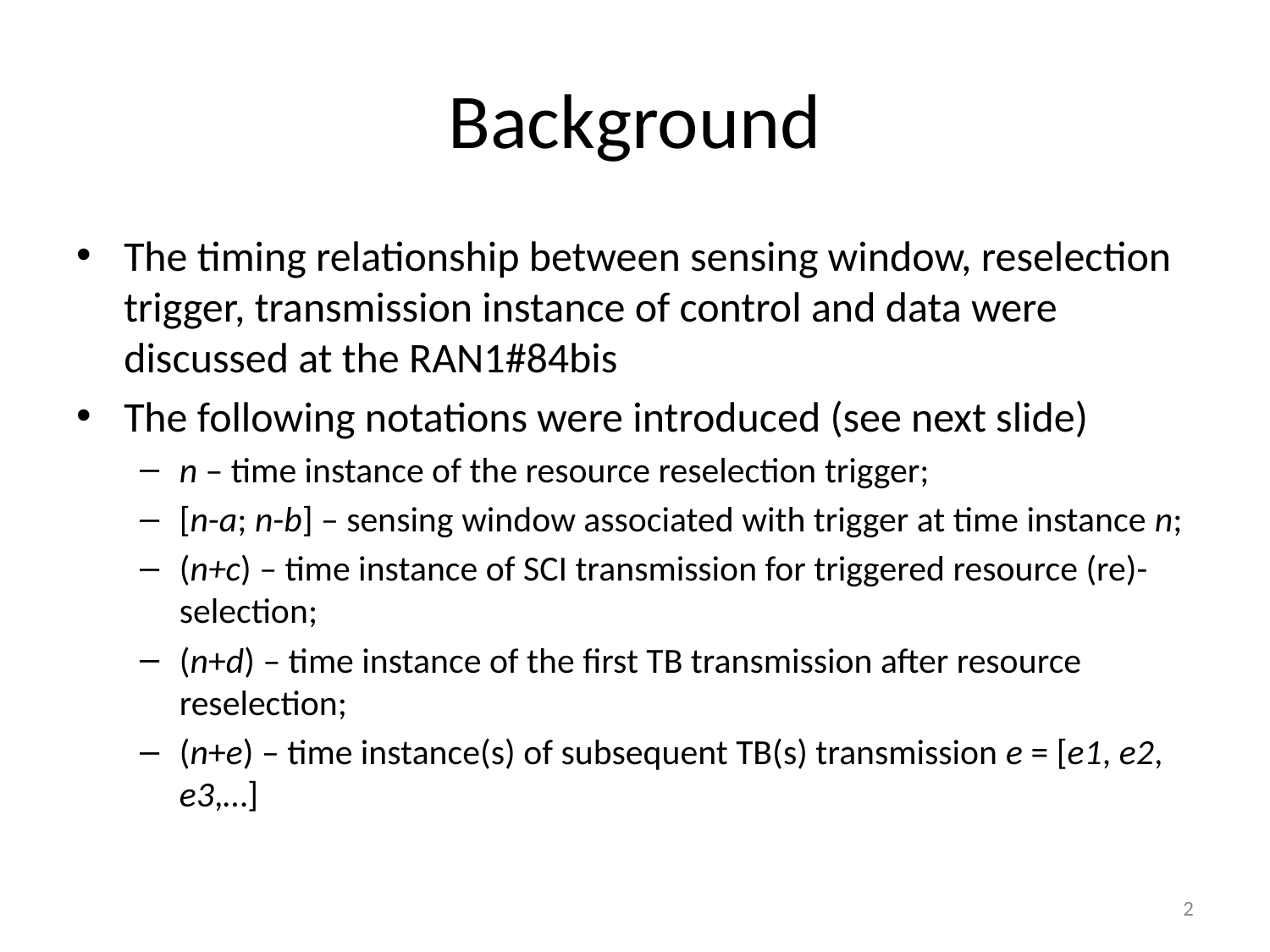

# Background
The timing relationship between sensing window, reselection trigger, transmission instance of control and data were discussed at the RAN1#84bis
The following notations were introduced (see next slide)
n – time instance of the resource reselection trigger;
[n-a; n-b] – sensing window associated with trigger at time instance n;
(n+c) – time instance of SCI transmission for triggered resource (re)-selection;
(n+d) – time instance of the first TB transmission after resource reselection;
(n+e) – time instance(s) of subsequent TB(s) transmission e = [e1, e2, e3,…]
2